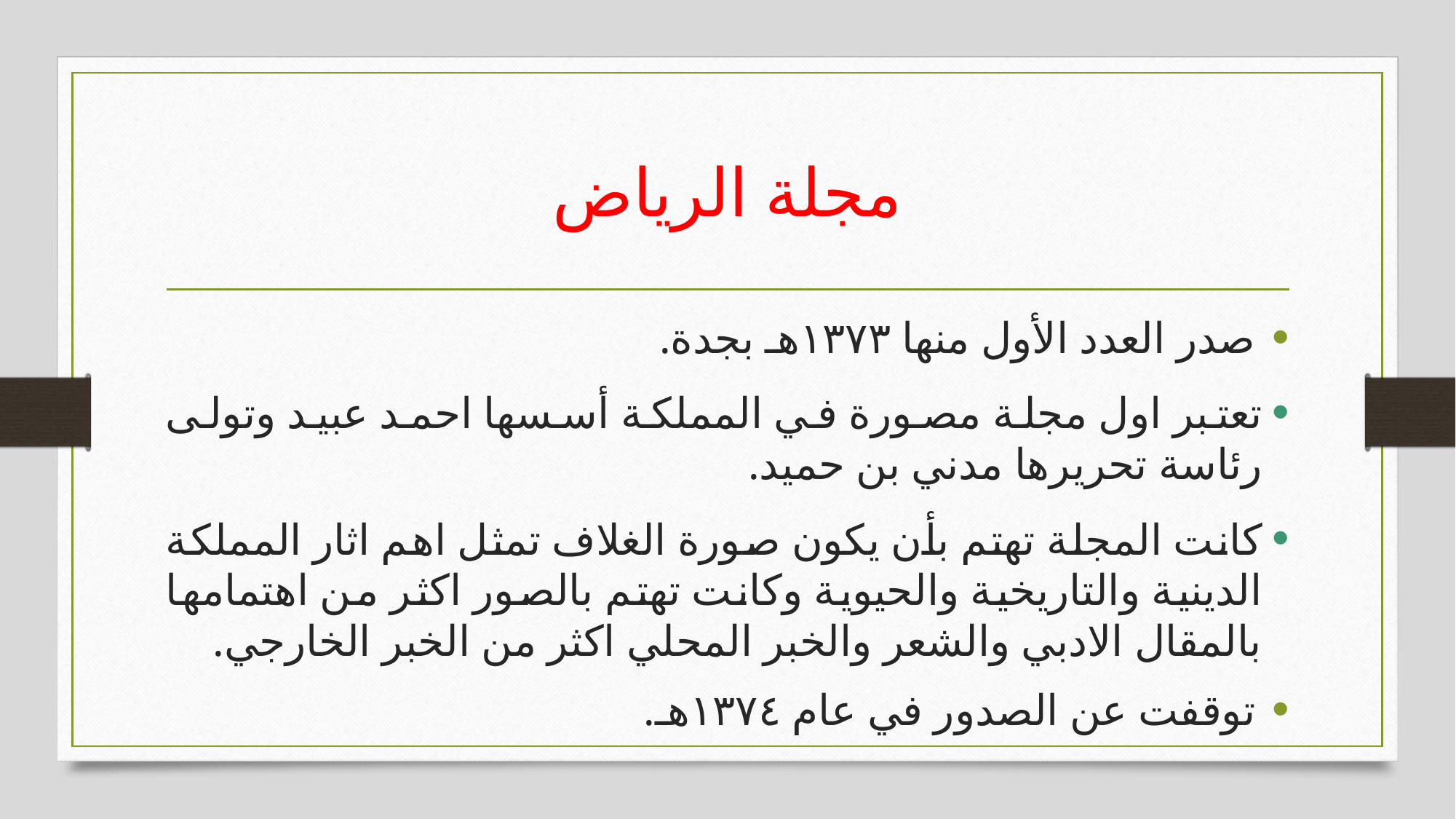

# مجلة الرياض
صدر العدد الأول منها ١٣٧٣هـ بجدة.
تعتبر اول مجلة مصورة في المملكة أسسها احمد عبيد وتولى رئاسة تحريرها مدني بن حميد.
كانت المجلة تهتم بأن يكون صورة الغلاف تمثل اهم اثار المملكة الدينية والتاريخية والحيوية وكانت تهتم بالصور اكثر من اهتمامها بالمقال الادبي والشعر والخبر المحلي اكثر من الخبر الخارجي.
توقفت عن الصدور في عام ١٣٧٤هـ.